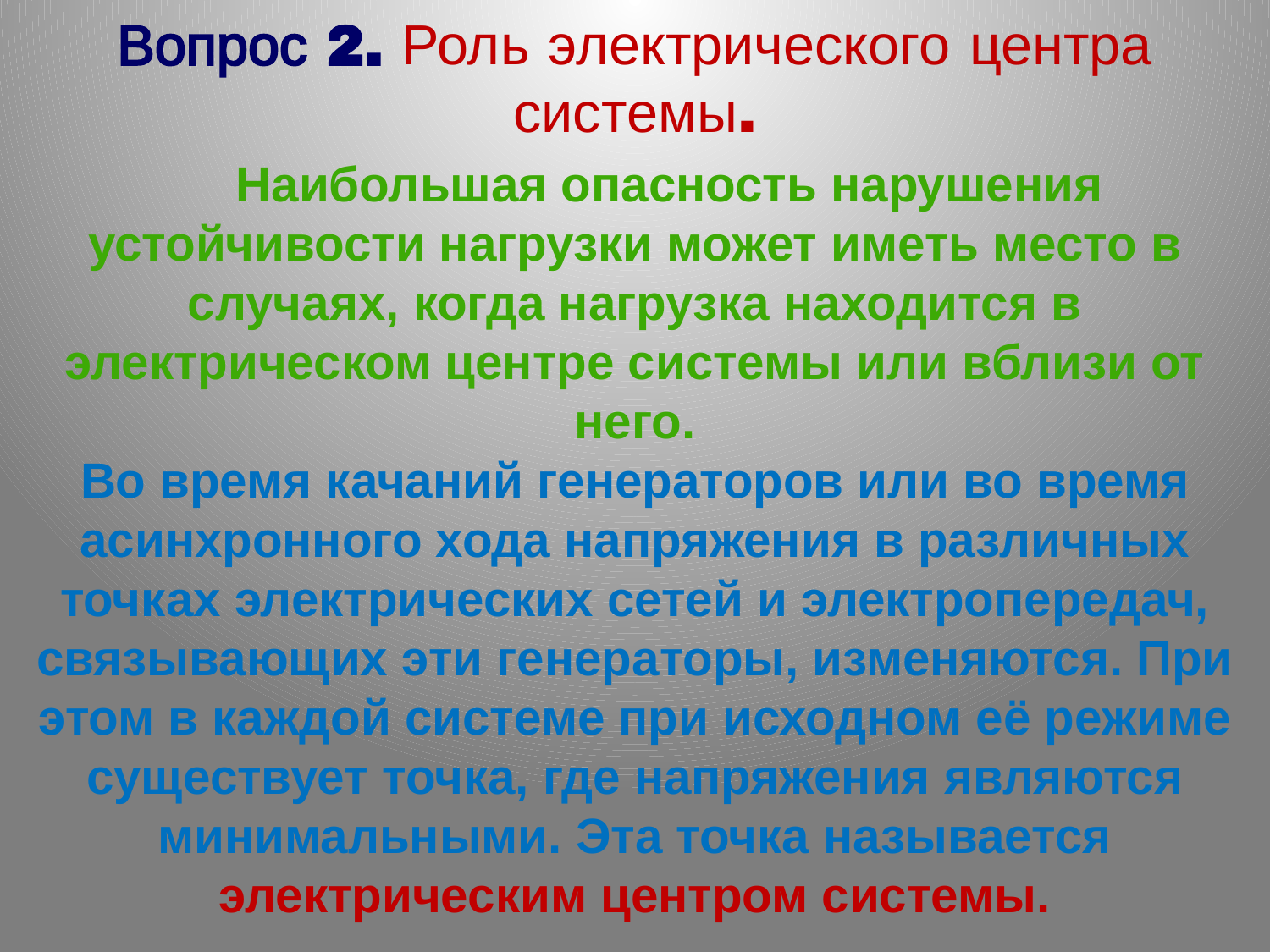

# Вопрос 2. Роль электрического центра системы.
     Наибольшая опасность нарушения устойчивости нагрузки может иметь место в случаях, когда нагрузка находится в электрическом центре системы или вблизи от него.
Во время качаний генераторов или во время асинхронного хода напряжения в различных точках электрических сетей и электропередач, связывающих эти генераторы, изменяются. При этом в каждой системе при исходном её режиме существует точка, где напряжения являются минимальными. Эта точка называется электрическим центром системы.